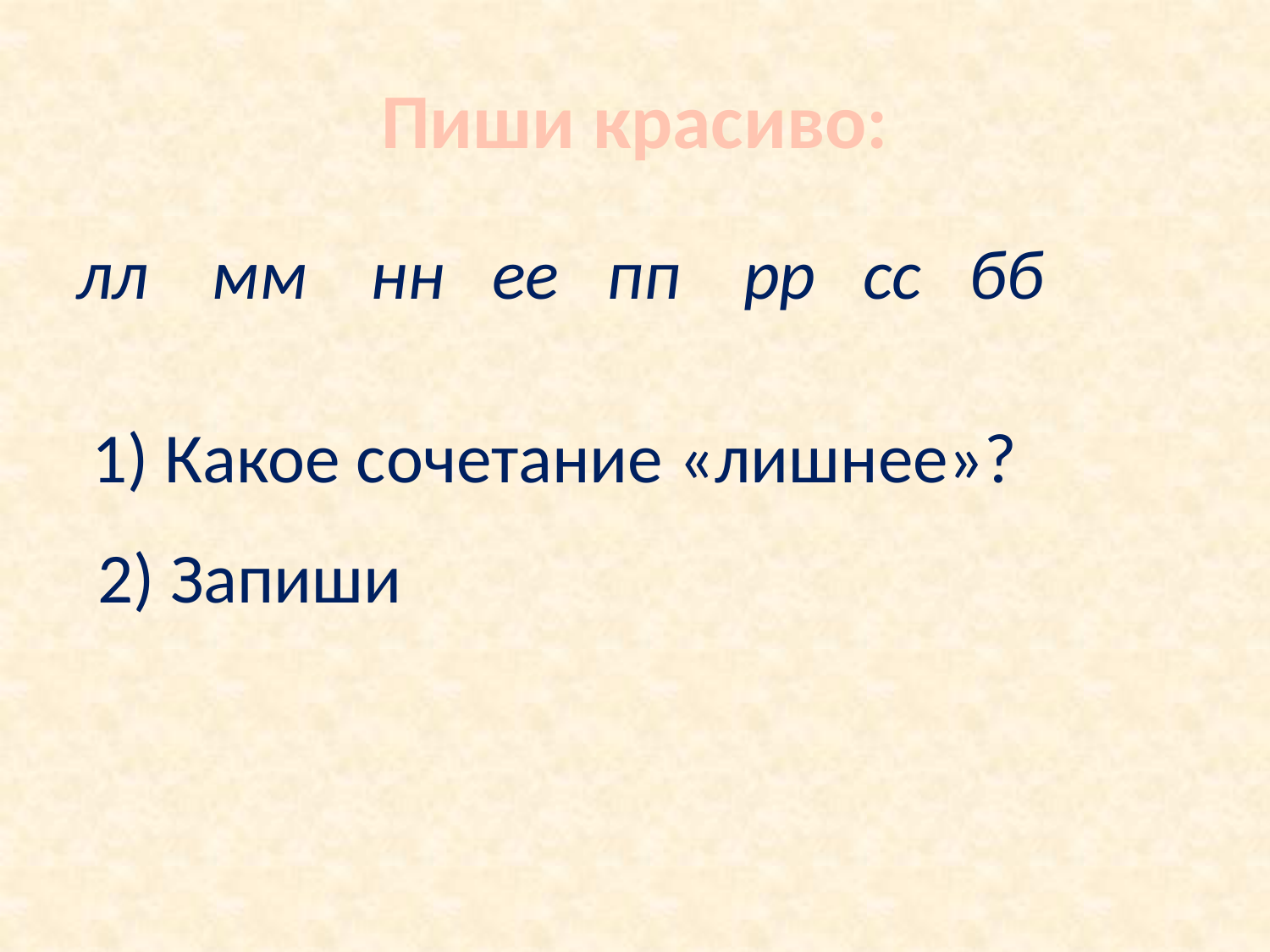

# Пиши красиво:
лл    мм    нн   ее   пп    рр   сс   бб

1) Какое сочетание «лишнее»?
2) Запиши